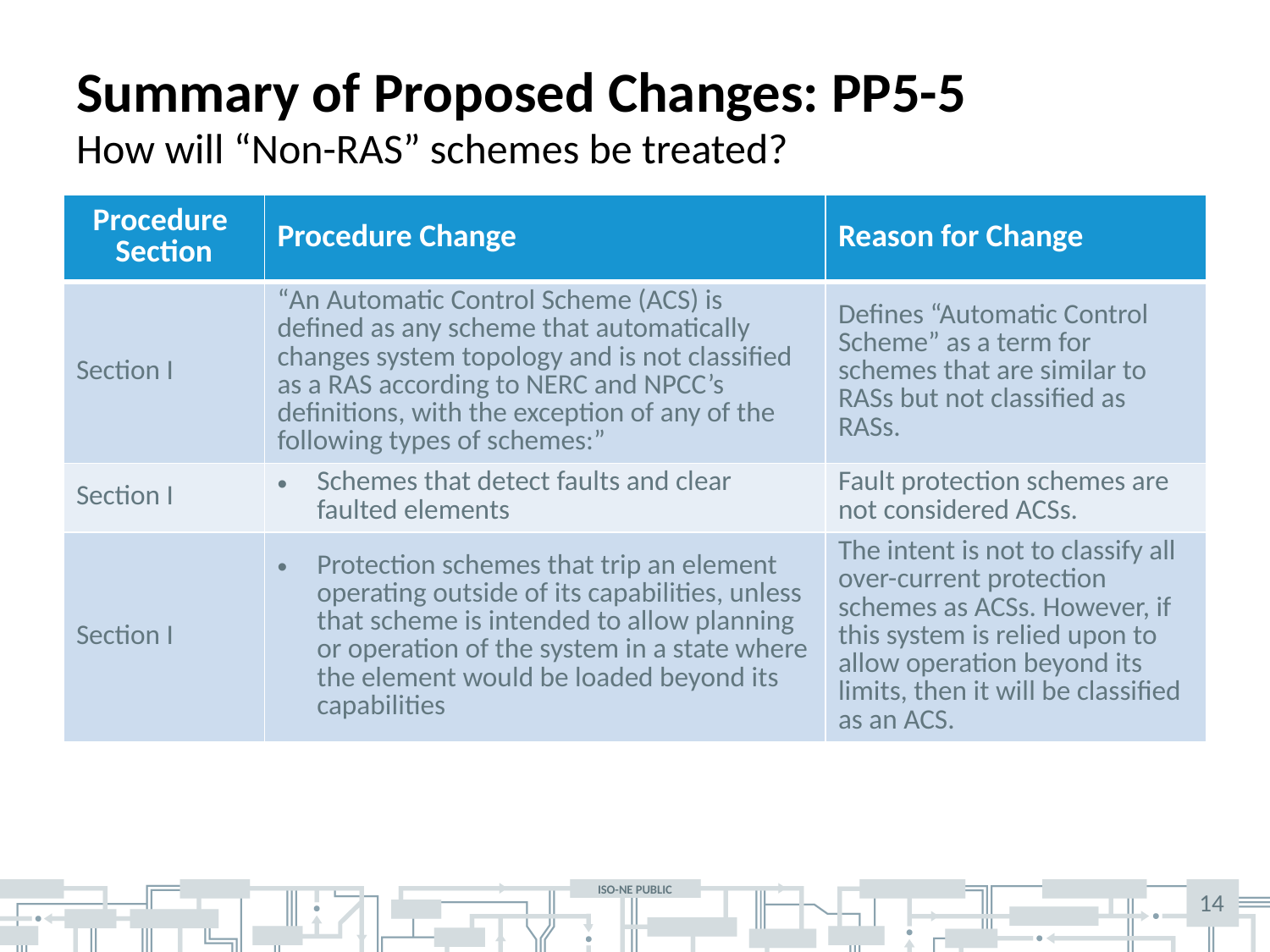

# Summary of Proposed Changes: PP5-5
How will “Non-RAS” schemes be treated?
| Procedure Section | Procedure Change | Reason for Change |
| --- | --- | --- |
| Section I | “An Automatic Control Scheme (ACS) is defined as any scheme that automatically changes system topology and is not classified as a RAS according to NERC and NPCC’s definitions, with the exception of any of the following types of schemes:” | Defines “Automatic Control Scheme” as a term for schemes that are similar to RASs but not classified as RASs. |
| Section I | Schemes that detect faults and clear faulted elements | Fault protection schemes are not considered ACSs. |
| Section I | Protection schemes that trip an element operating outside of its capabilities, unless that scheme is intended to allow planning or operation of the system in a state where the element would be loaded beyond its capabilities | The intent is not to classify all over-current protection schemes as ACSs. However, if this system is relied upon to allow operation beyond its limits, then it will be classified as an ACS. |
14